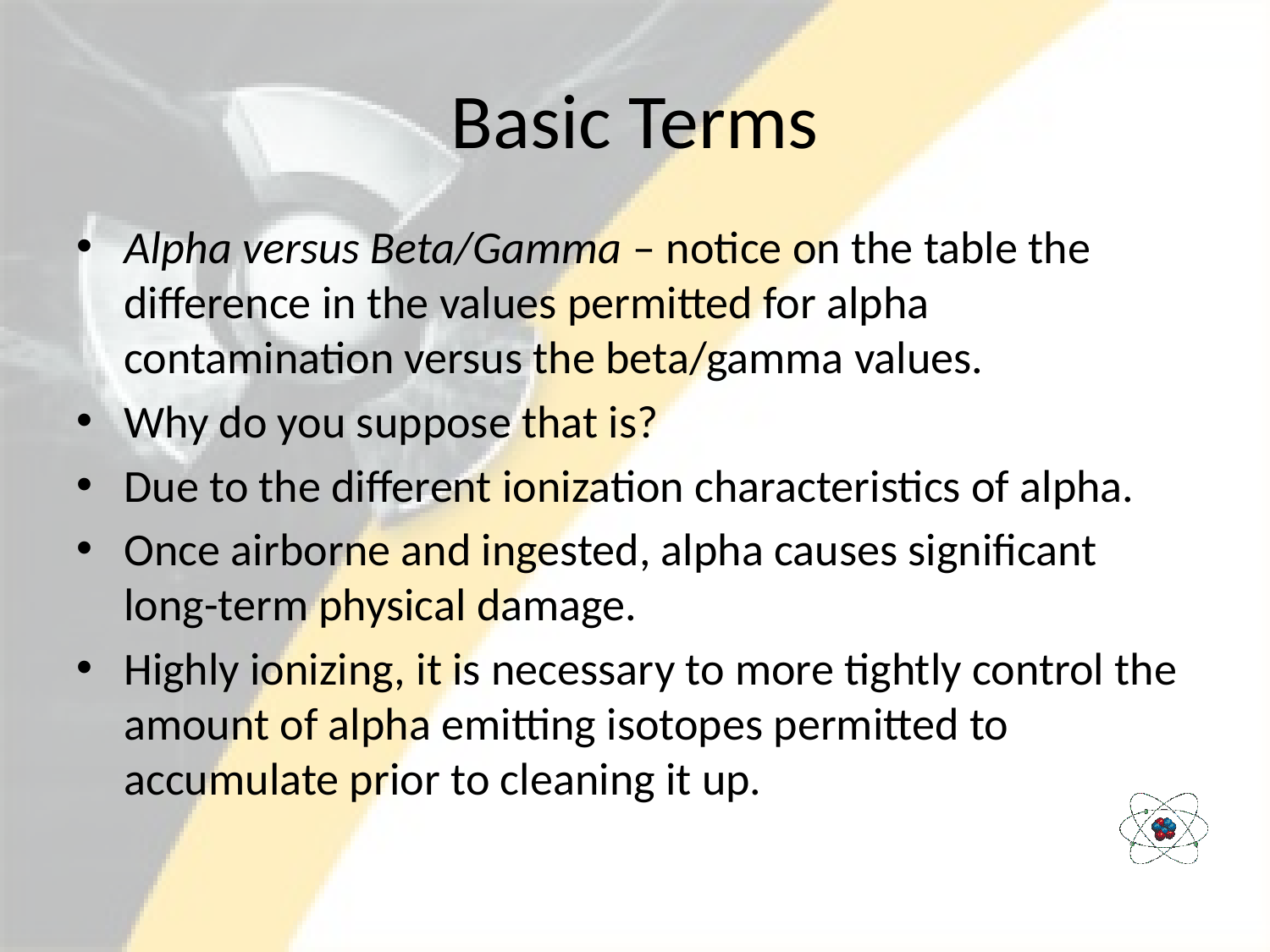

# Basic Terms
Alpha versus Beta/Gamma – notice on the table the difference in the values permitted for alpha contamination versus the beta/gamma values.
Why do you suppose that is?
Due to the different ionization characteristics of alpha.
Once airborne and ingested, alpha causes significant long-term physical damage.
Highly ionizing, it is necessary to more tightly control the amount of alpha emitting isotopes permitted to accumulate prior to cleaning it up.